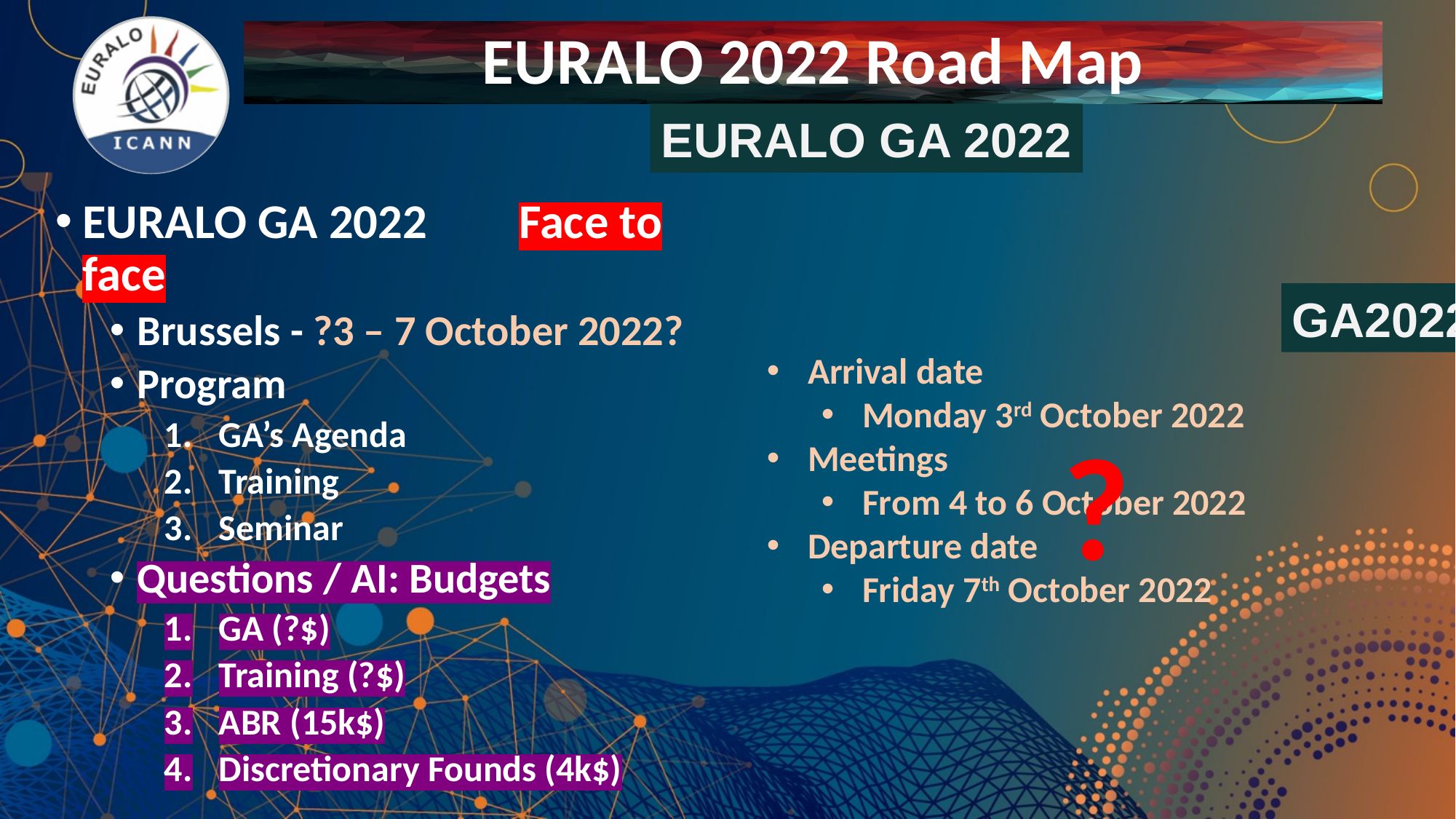

# EURALO 2022 Road Map
EURALO GA 2022

EURALO GA 2022	Face to face
Brussels - ?3 – 7 October 2022?
Program
GA’s Agenda
Training
Seminar
Questions / AI: Budgets
GA (?$)
Training (?$)
ABR (15k$)
Discretionary Founds (4k$)
GA2022
Arrival date
Monday 3rd October 2022
Meetings
From 4 to 6 October 2022
Departure date
Friday 7th October 2022
?